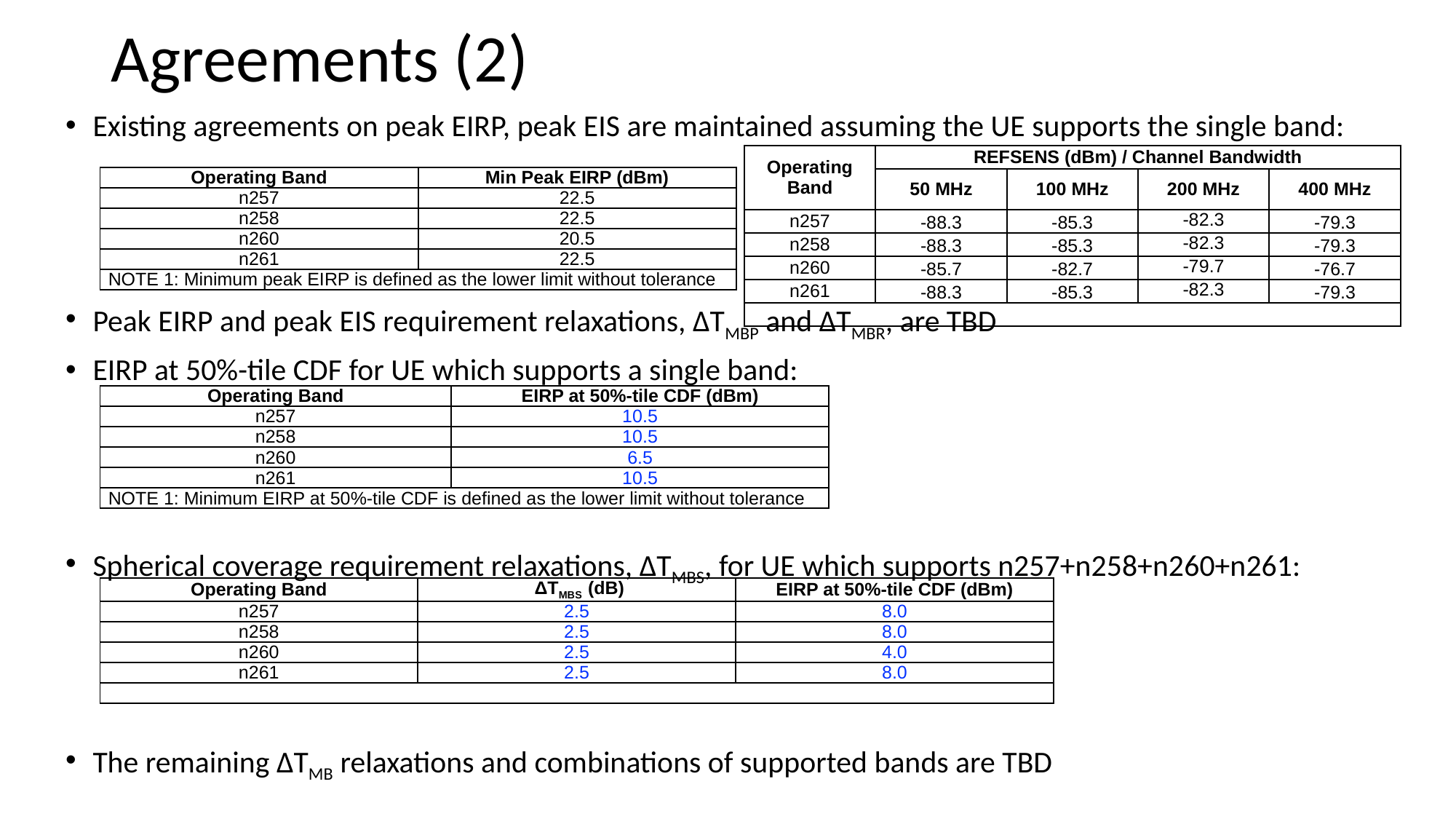

# Agreements (2)
Existing agreements on peak EIRP, peak EIS are maintained assuming the UE supports the single band:

Peak EIRP and peak EIS requirement relaxations, ΔTMBP and ΔTMBR, are TBD
EIRP at 50%-tile CDF for UE which supports a single band:

Spherical coverage requirement relaxations, ΔTMBS, for UE which supports n257+n258+n260+n261:

The remaining ΔTMB relaxations and combinations of supported bands are TBD
| Operating Band | REFSENS (dBm) / Channel Bandwidth |  |  |  |
| --- | --- | --- | --- | --- |
|  | 50 MHz | 100 MHz | 200 MHz | 400 MHz |
| n257 | -88.3 | -85.3 | -82.3 | -79.3 |
| n258 | -88.3 | -85.3 | -82.3 | -79.3 |
| n260 | -85.7 | -82.7 | -79.7 | -76.7 |
| n261 | -88.3 | -85.3 | -82.3 | -79.3 |
|  |  |  |  |  |
| Operating Band | Min Peak EIRP (dBm) |
| --- | --- |
| n257 | 22.5 |
| n258 | 22.5 |
| n260 | 20.5 |
| n261 | 22.5 |
| NOTE 1: Minimum peak EIRP is defined as the lower limit without tolerance |  |
| Operating Band | EIRP at 50%-tile CDF (dBm) |
| --- | --- |
| n257 | 10.5 |
| n258 | 10.5 |
| n260 | 6.5 |
| n261 | 10.5 |
| NOTE 1: Minimum EIRP at 50%-tile CDF is defined as the lower limit without tolerance |  |
| Operating Band | ΔTMBS (dB) | EIRP at 50%-tile CDF (dBm) |
| --- | --- | --- |
| n257 | 2.5 | 8.0 |
| n258 | 2.5 | 8.0 |
| n260 | 2.5 | 4.0 |
| n261 | 2.5 | 8.0 |
|  |  |  |